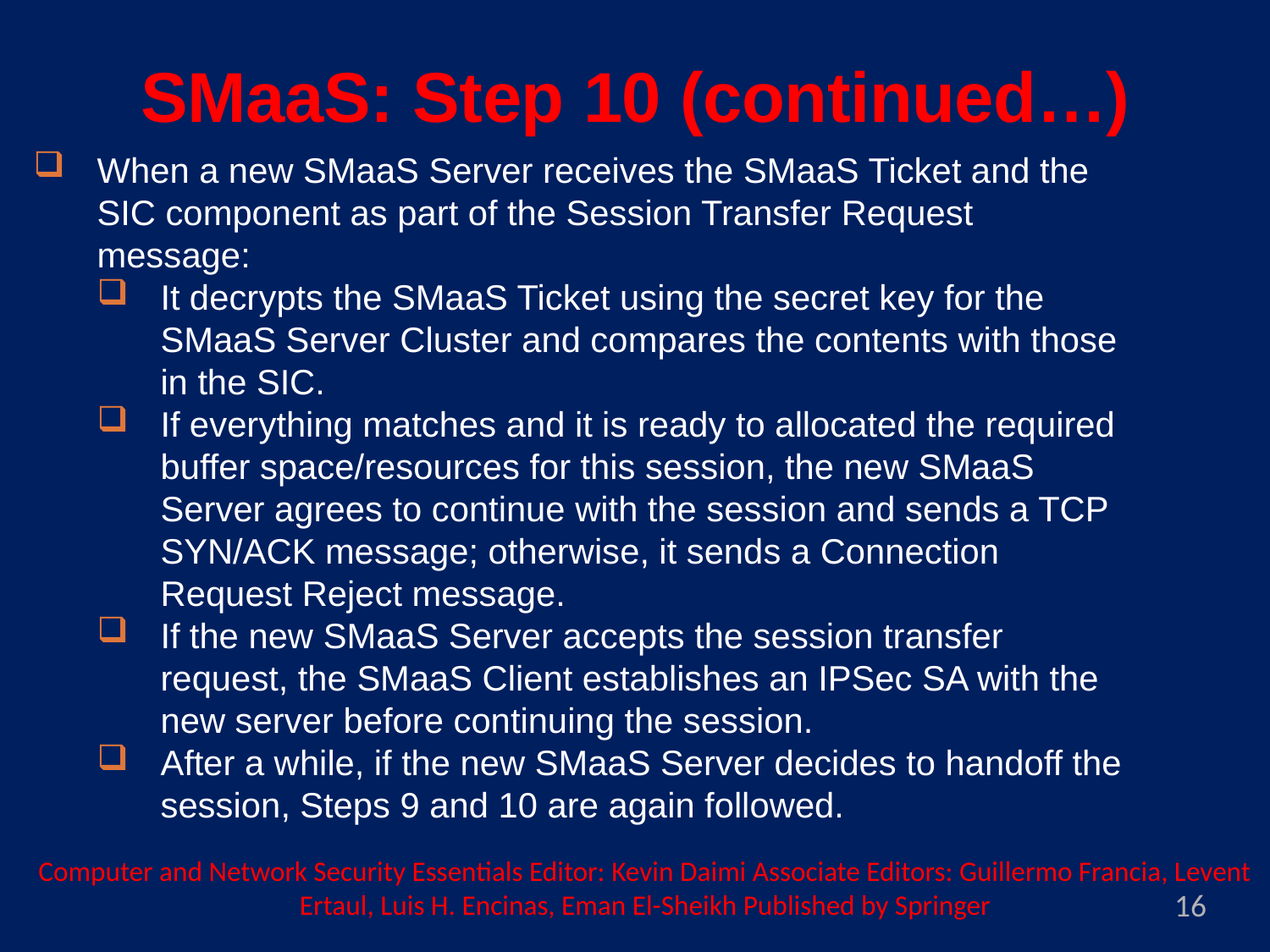

SMaaS: Step 10 (continued…)
When a new SMaaS Server receives the SMaaS Ticket and the SIC component as part of the Session Transfer Request message:
It decrypts the SMaaS Ticket using the secret key for the SMaaS Server Cluster and compares the contents with those in the SIC.
If everything matches and it is ready to allocated the required buffer space/resources for this session, the new SMaaS Server agrees to continue with the session and sends a TCP SYN/ACK message; otherwise, it sends a Connection Request Reject message.
If the new SMaaS Server accepts the session transfer request, the SMaaS Client establishes an IPSec SA with the new server before continuing the session.
After a while, if the new SMaaS Server decides to handoff the session, Steps 9 and 10 are again followed.
Computer and Network Security Essentials Editor: Kevin Daimi Associate Editors: Guillermo Francia, Levent Ertaul, Luis H. Encinas, Eman El-Sheikh Published by Springer
16